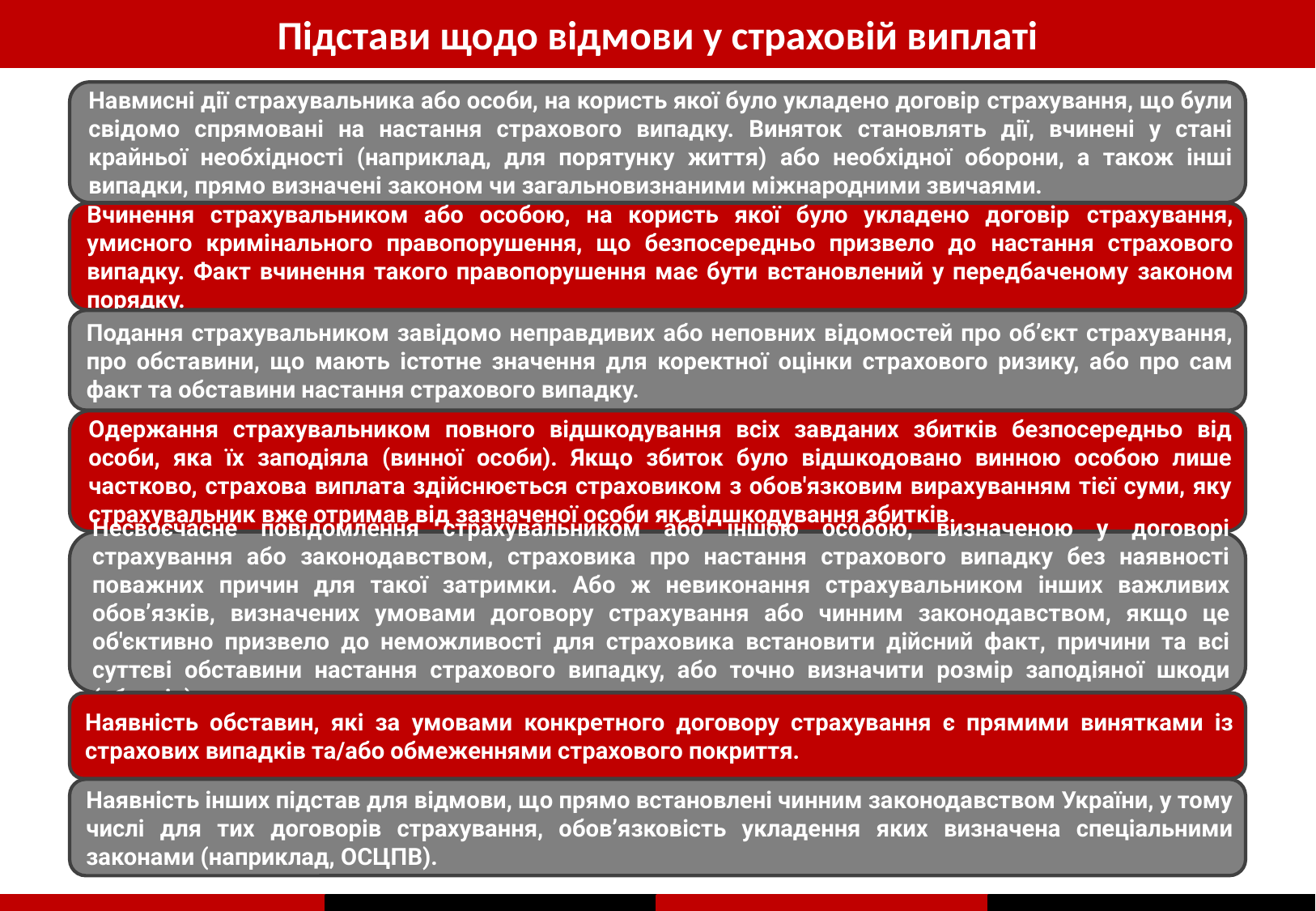

Підстави щодо відмови у страховій виплаті
Навмисні дії страхувальника або особи, на користь якої було укладено договір страхування, що були свідомо спрямовані на настання страхового випадку. Виняток становлять дії, вчинені у стані крайньої необхідності (наприклад, для порятунку життя) або необхідної оборони, а також інші випадки, прямо визначені законом чи загальновизнаними міжнародними звичаями.
Вчинення страхувальником або особою, на користь якої було укладено договір страхування, умисного кримінального правопорушення, що безпосередньо призвело до настання страхового випадку. Факт вчинення такого правопорушення має бути встановлений у передбаченому законом порядку.
Подання страхувальником завідомо неправдивих або неповних відомостей про об’єкт страхування, про обставини, що мають істотне значення для коректної оцінки страхового ризику, або про сам факт та обставини настання страхового випадку.
Одержання страхувальником повного відшкодування всіх завданих збитків безпосередньо від особи, яка їх заподіяла (винної особи). Якщо збиток було відшкодовано винною особою лише частково, страхова виплата здійснюється страховиком з обов'язковим вирахуванням тієї суми, яку страхувальник вже отримав від зазначеної особи як відшкодування збитків.
Несвоєчасне повідомлення страхувальником або іншою особою, визначеною у договорі страхування або законодавством, страховика про настання страхового випадку без наявності поважних причин для такої затримки. Або ж невиконання страхувальником інших важливих обов’язків, визначених умовами договору страхування або чинним законодавством, якщо це об'єктивно призвело до неможливості для страховика встановити дійсний факт, причини та всі суттєві обставини настання страхового випадку, або точно визначити розмір заподіяної шкоди (збитків).
Наявність обставин, які за умовами конкретного договору страхування є прямими винятками із страхових випадків та/або обмеженнями страхового покриття.
Наявність інших підстав для відмови, що прямо встановлені чинним законодавством України, у тому числі для тих договорів страхування, обов’язковість укладення яких визначена спеціальними законами (наприклад, ОСЦПВ).